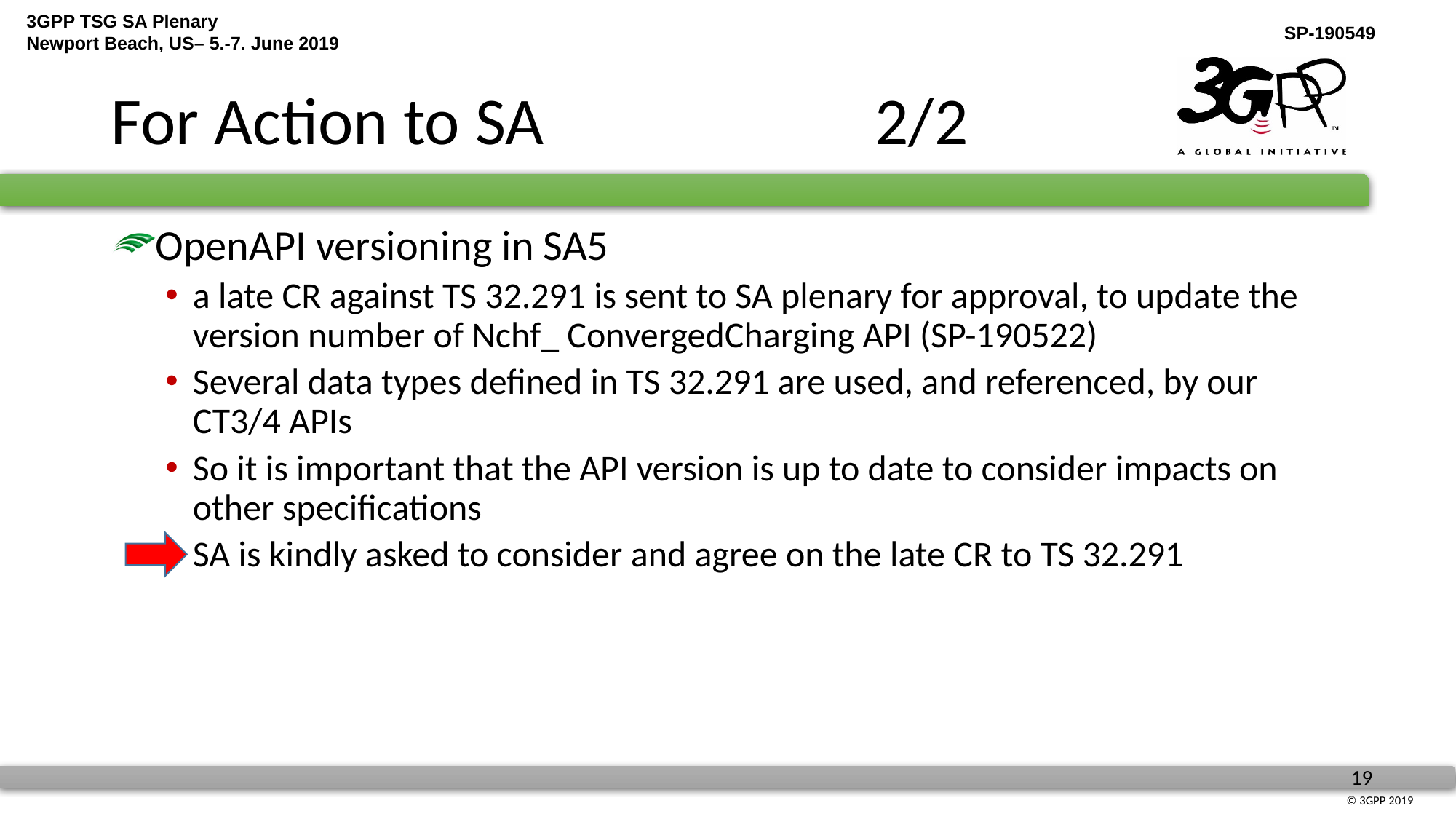

# For Action to SA				2/2
OpenAPI versioning in SA5
a late CR against TS 32.291 is sent to SA plenary for approval, to update the version number of Nchf_ ConvergedCharging API (SP-190522)
Several data types defined in TS 32.291 are used, and referenced, by our CT3/4 APIs
So it is important that the API version is up to date to consider impacts on other specifications
SA is kindly asked to consider and agree on the late CR to TS 32.291